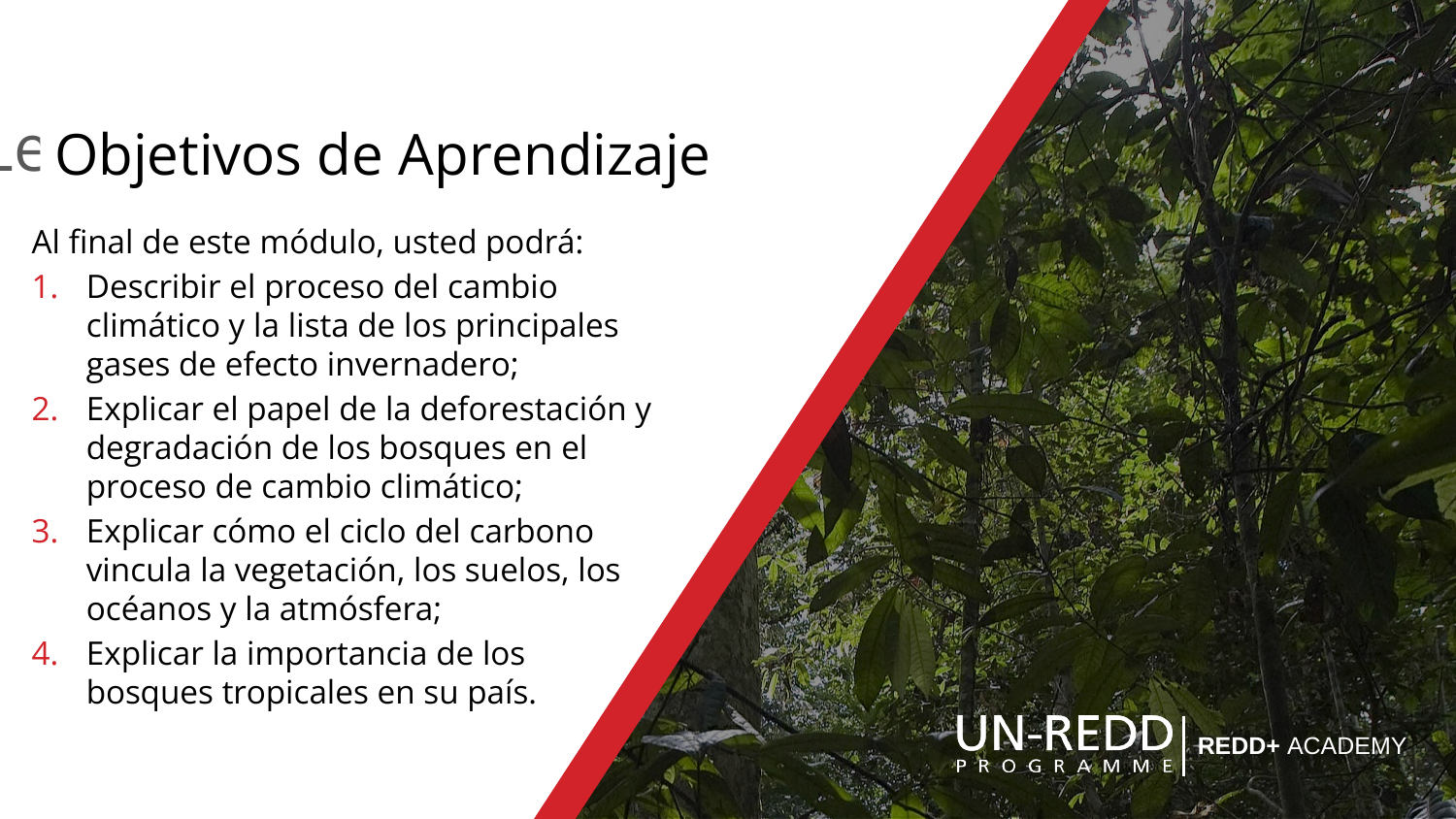

Objetivos de Aprendizaje
Al final de este módulo, usted podrá:
Describir el proceso del cambio climático y la lista de los principales gases de efecto invernadero;
Explicar el papel de la deforestación y degradación de los bosques en el proceso de cambio climático;
Explicar cómo el ciclo del carbono vincula la vegetación, los suelos, los océanos y la atmósfera;
Explicar la importancia de los      bosques tropicales en su país.